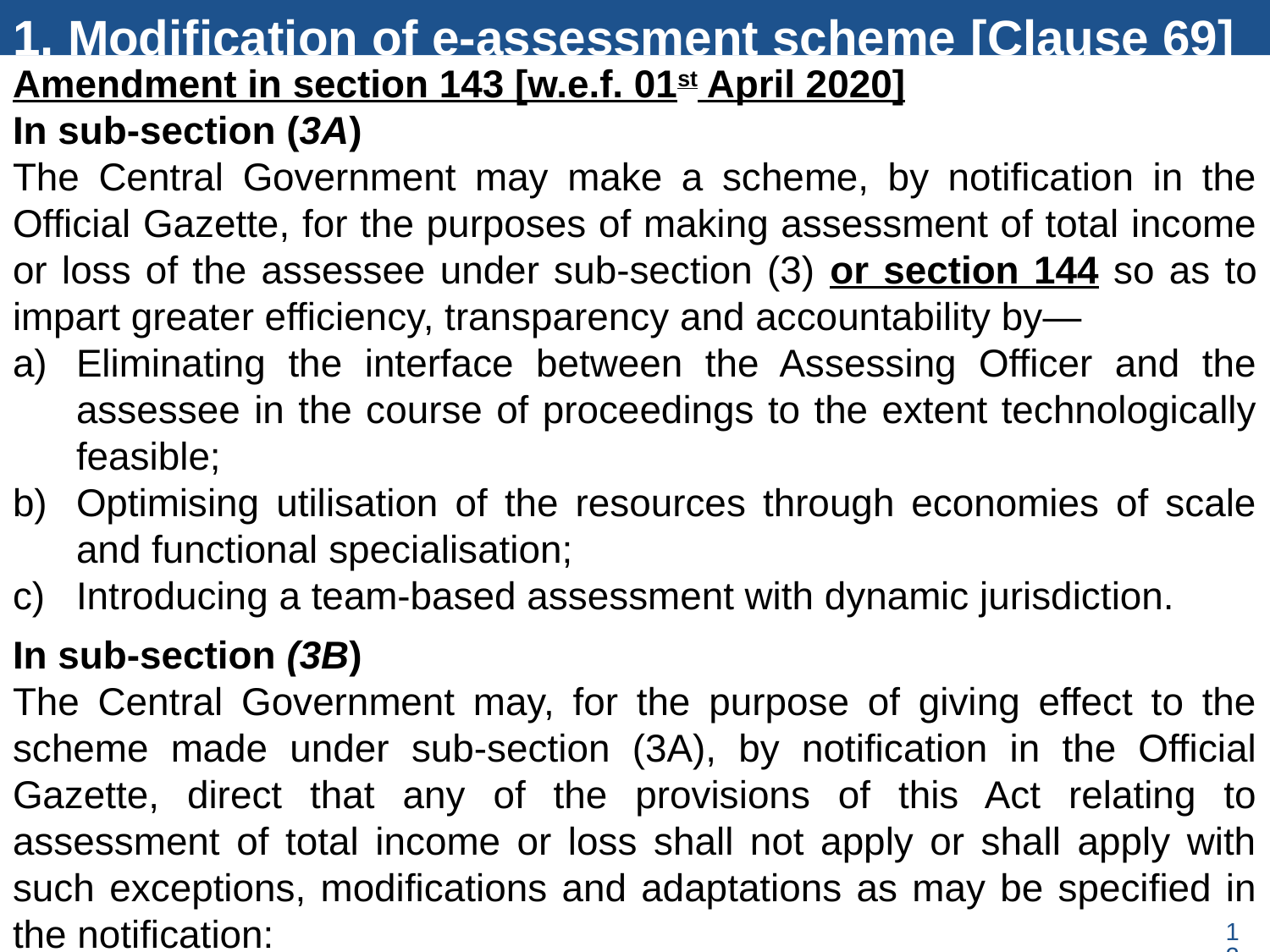

# 1. Modification of e-assessment scheme [Clause 69]
Amendment in section 143 [w.e.f. 01st April 2020]
In sub-section (3A)
The Central Government may make a scheme, by notification in the Official Gazette, for the purposes of making assessment of total income or loss of the assessee under sub-section (3) or section 144 so as to impart greater efficiency, transparency and accountability by—
Eliminating the interface between the Assessing Officer and the assessee in the course of proceedings to the extent technologically feasible;
Optimising utilisation of the resources through economies of scale and functional specialisation;
Introducing a team-based assessment with dynamic jurisdiction.

In sub-section (3B)
The Central Government may, for the purpose of giving effect to the scheme made under sub-section (3A), by notification in the Official Gazette, direct that any of the provisions of this Act relating to assessment of total income or loss shall not apply or shall apply with such exceptions, modifications and adaptations as may be specified in the notification:
Provided that no direction shall be issued after the 31st day of March, 2020 31st day of March, 2020
128